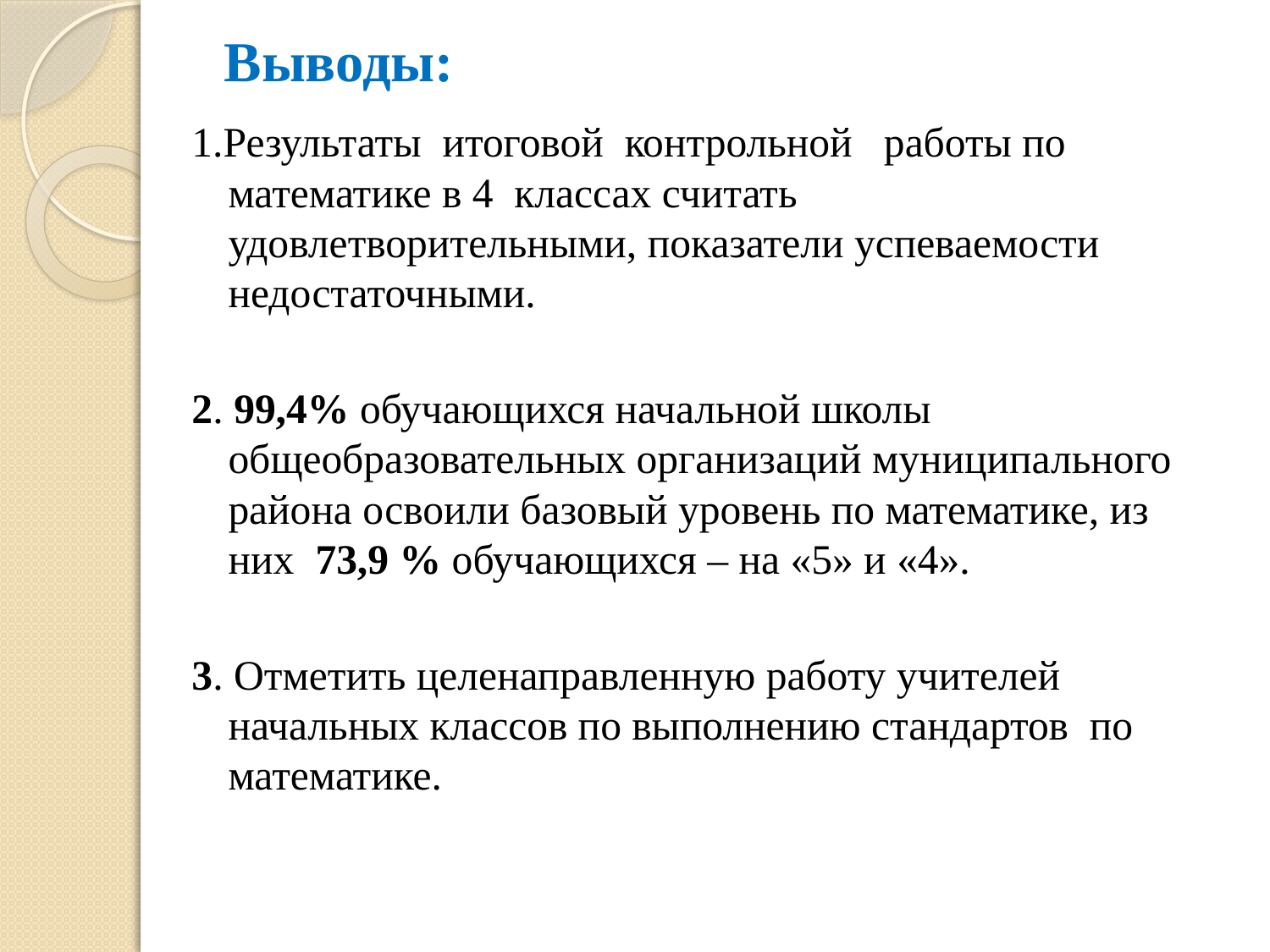

# Выводы:
1.Результаты  итоговой  контрольной   работы по математике в 4  классах считать удовлетворительными, показатели успеваемости недостаточными.

2. 99,4% обучающихся начальной школы общеобразовательных организаций муниципального района освоили базовый уровень по математике, из них  73,9 % обучающихся – на «5» и «4».

3. Отметить целенаправленную работу учителей начальных классов по выполнению стандартов  по математике.